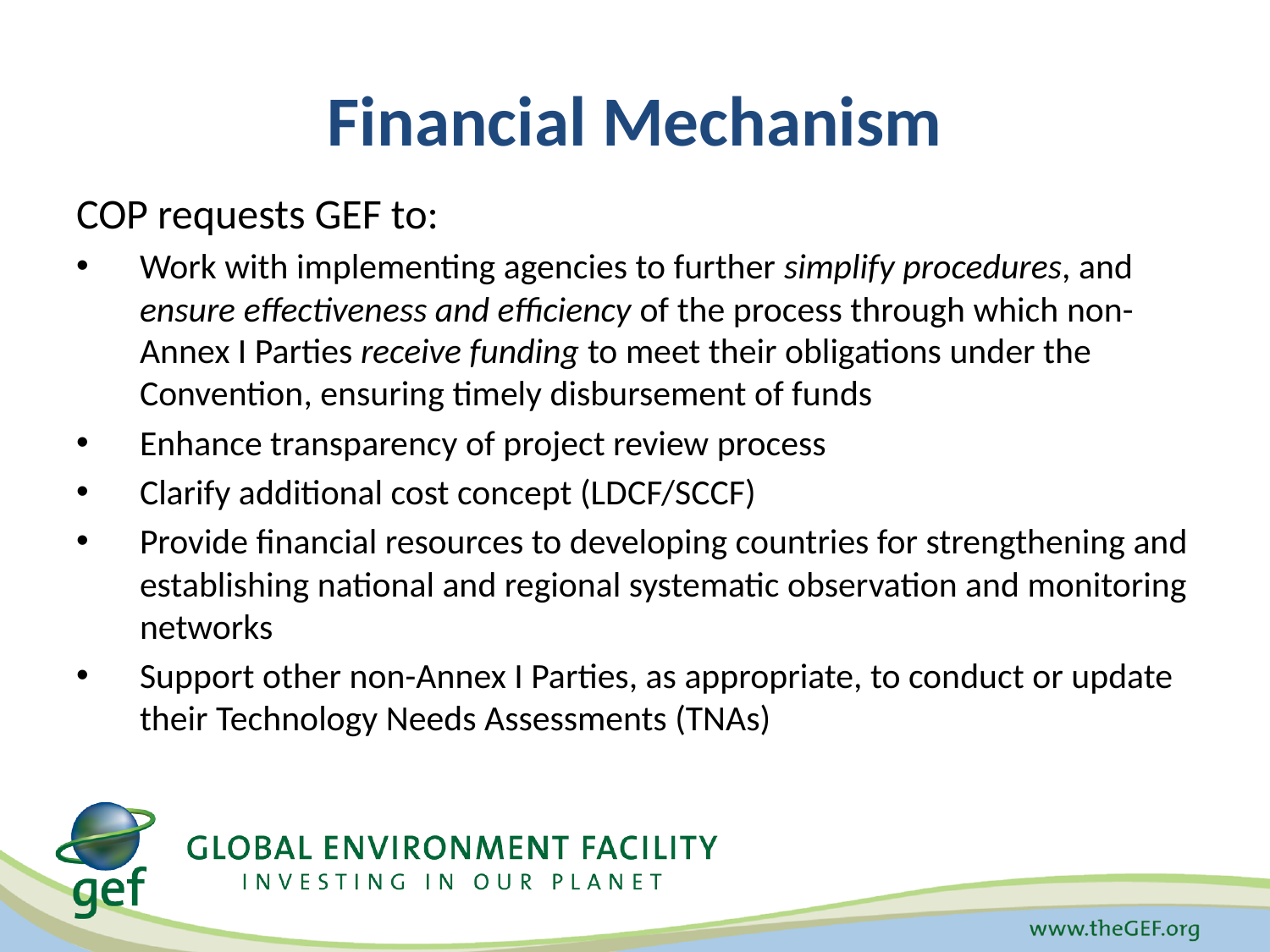

# Financial Mechanism
COP requests GEF to:
Work with implementing agencies to further simplify procedures, and ensure effectiveness and efficiency of the process through which non-Annex I Parties receive funding to meet their obligations under the Convention, ensuring timely disbursement of funds
Enhance transparency of project review process
Clarify additional cost concept (LDCF/SCCF)
Provide financial resources to developing countries for strengthening and establishing national and regional systematic observation and monitoring networks
Support other non-Annex I Parties, as appropriate, to conduct or update their Technology Needs Assessments (TNAs)